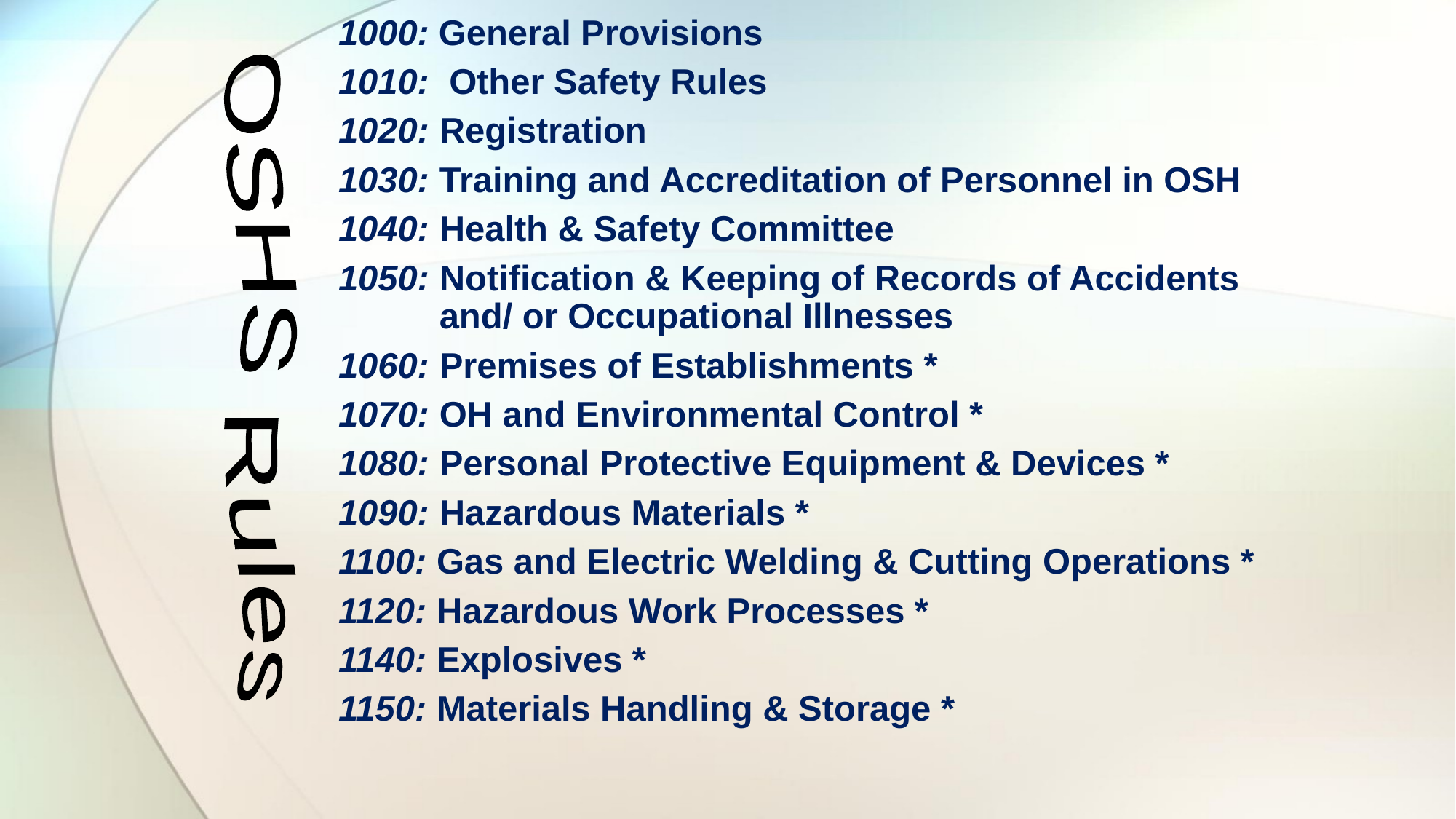

1000: General Provisions
1010:  Other Safety Rules
1020: Registration
1030: Training and Accreditation of Personnel in OSH
1040: Health & Safety Committee
1050: Notification & Keeping of Records of Accidents and/ or Occupational Illnesses
1060: Premises of Establishments *
1070: OH and Environmental Control *
1080: Personal Protective Equipment & Devices *
1090: Hazardous Materials *
1100: Gas and Electric Welding & Cutting Operations *
1120: Hazardous Work Processes *
1140: Explosives *
1150: Materials Handling & Storage *
OSHS Rules